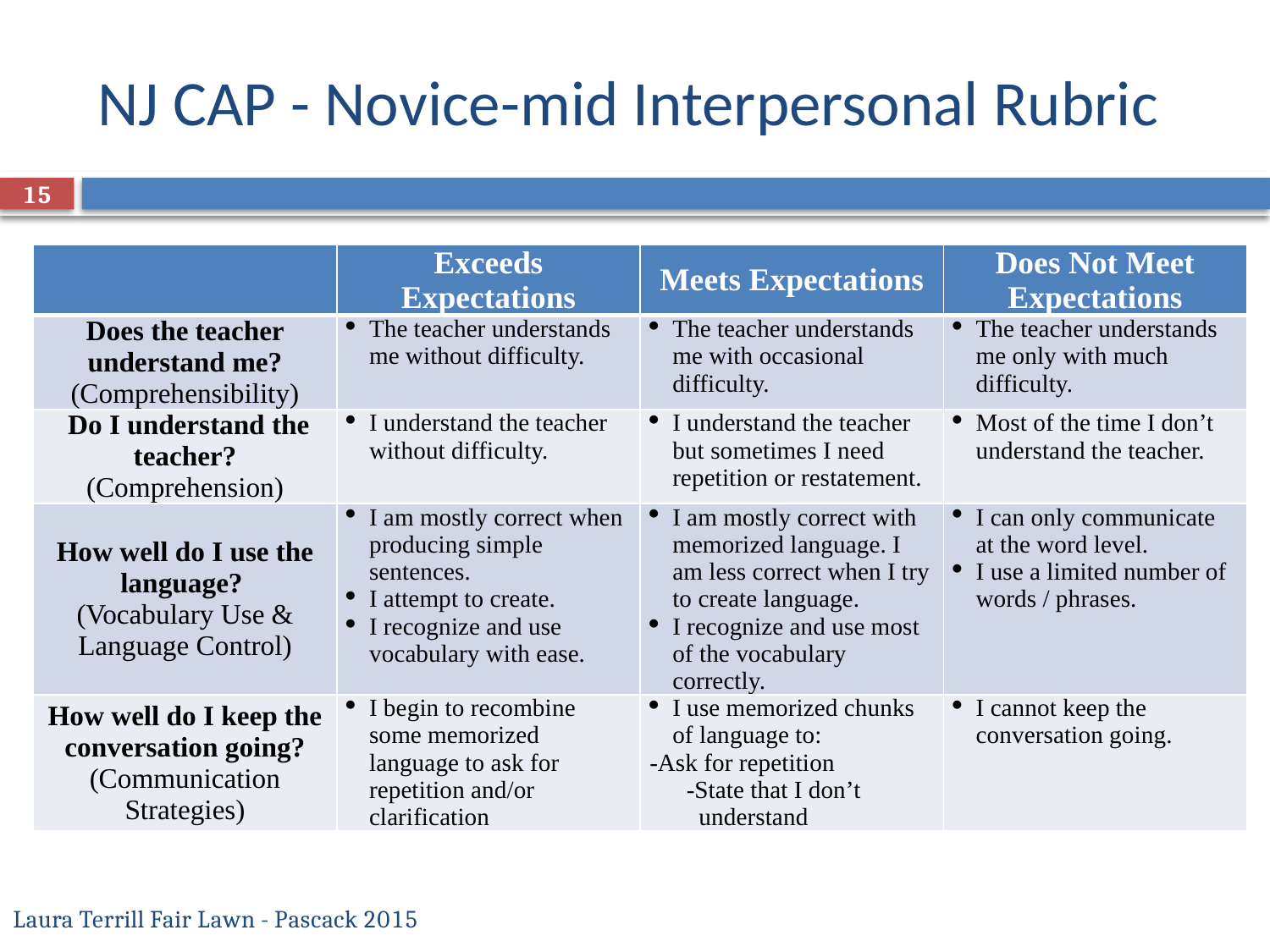

# NJ CAP - Novice-mid Interpersonal Rubric
15
|  | Exceeds Expectations | Meets Expectations | Does Not Meet Expectations |
| --- | --- | --- | --- |
| Does the teacher understand me? (Comprehensibility) | The teacher understands me without difficulty. | The teacher understands me with occasional difficulty. | The teacher understands me only with much difficulty. |
| Do I understand the teacher? (Comprehension) | I understand the teacher without difficulty. | I understand the teacher but sometimes I need repetition or restatement. | Most of the time I don’t understand the teacher. |
| How well do I use the language? (Vocabulary Use & Language Control) | I am mostly correct when producing simple sentences. I attempt to create. I recognize and use vocabulary with ease. | I am mostly correct with memorized language. I am less correct when I try to create language. I recognize and use most of the vocabulary correctly. | I can only communicate at the word level. I use a limited number of words / phrases. |
| How well do I keep the conversation going? (Communication Strategies) | I begin to recombine some memorized language to ask for repetition and/or clarification | I use memorized chunks of language to: -Ask for repetition -State that I don’t understand | I cannot keep the conversation going. |
Laura Terrill Fair Lawn - Pascack 2015